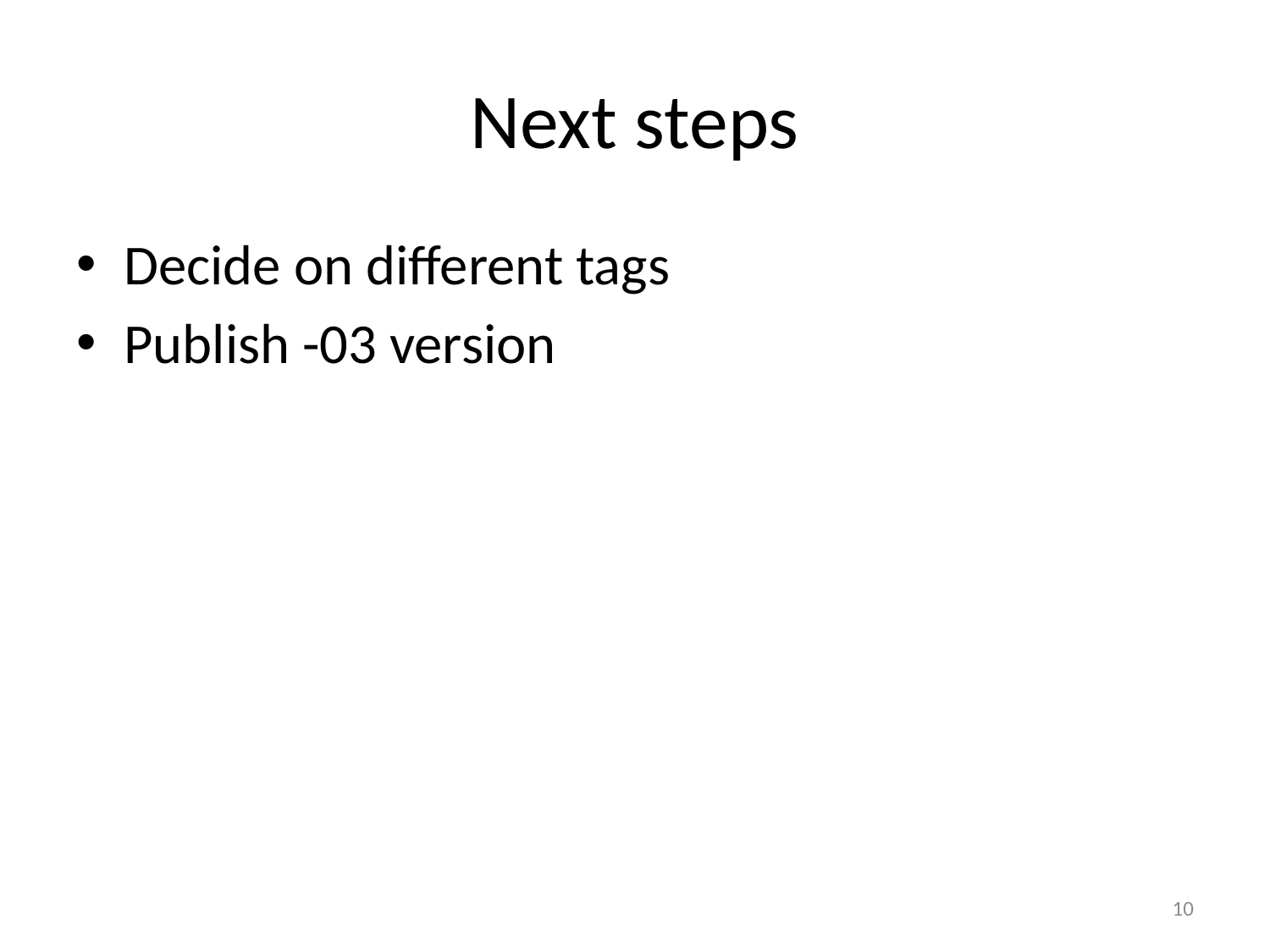

# Next steps
Decide on different tags
Publish -03 version
10